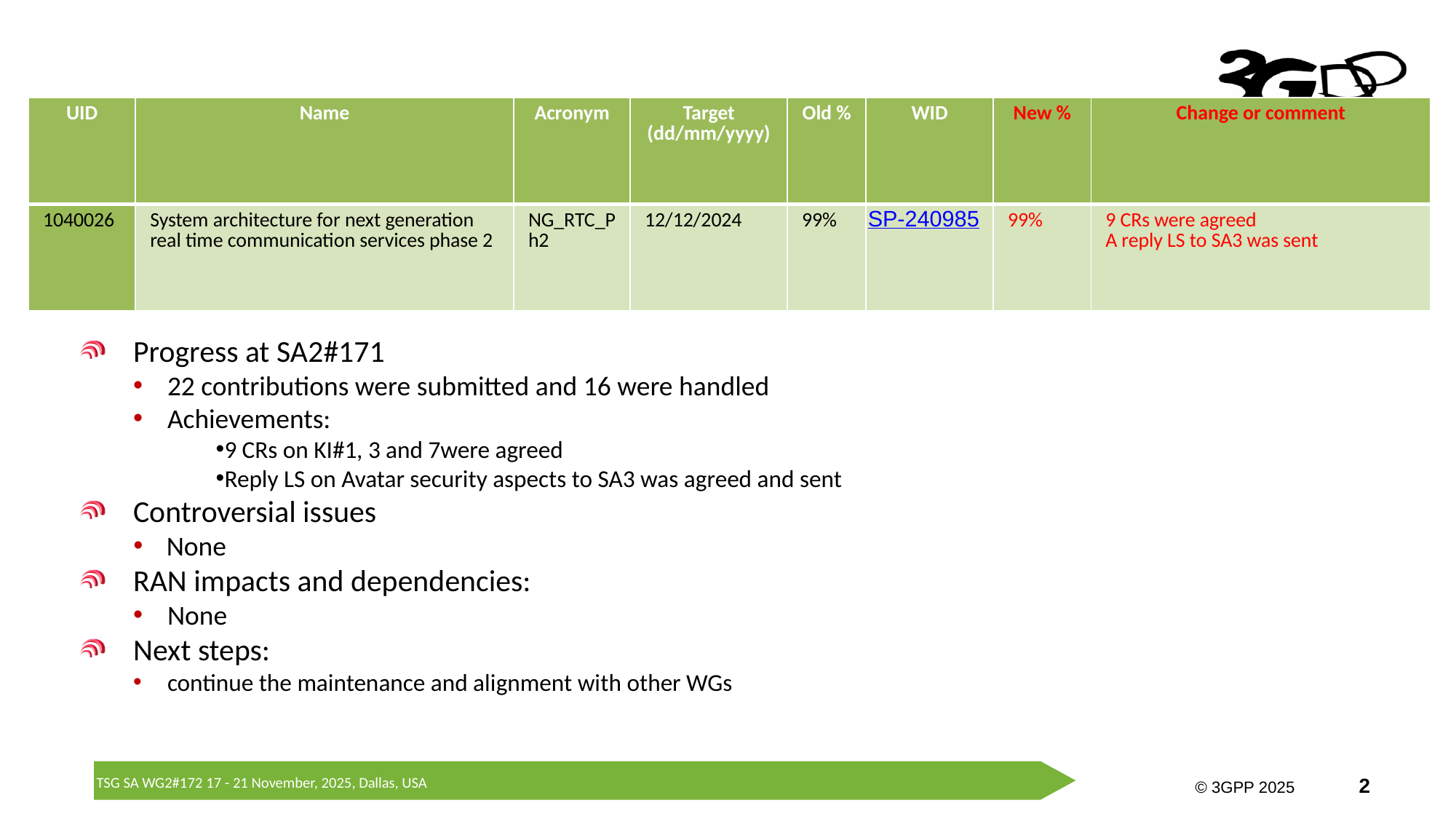

# NG_RTC_ph2 status after SA2#171
| UID | Name | Acronym | Target (dd/mm/yyyy) | Old % | WID | New % | Change or comment |
| --- | --- | --- | --- | --- | --- | --- | --- |
| 1040026 | System architecture for next generation real time communication services phase 2 | NG\_RTC\_Ph2 | 12/12/2024 | 99% | SP-240985 | 99% | 9 CRs were agreed A reply LS to SA3 was sent |
Progress at SA2#171
22 contributions were submitted and 16 were handled
Achievements:
9 CRs on KI#1, 3 and 7were agreed
Reply LS on Avatar security aspects to SA3 was agreed and sent
Controversial issues
None
RAN impacts and dependencies:
None
Next steps:
continue the maintenance and alignment with other WGs